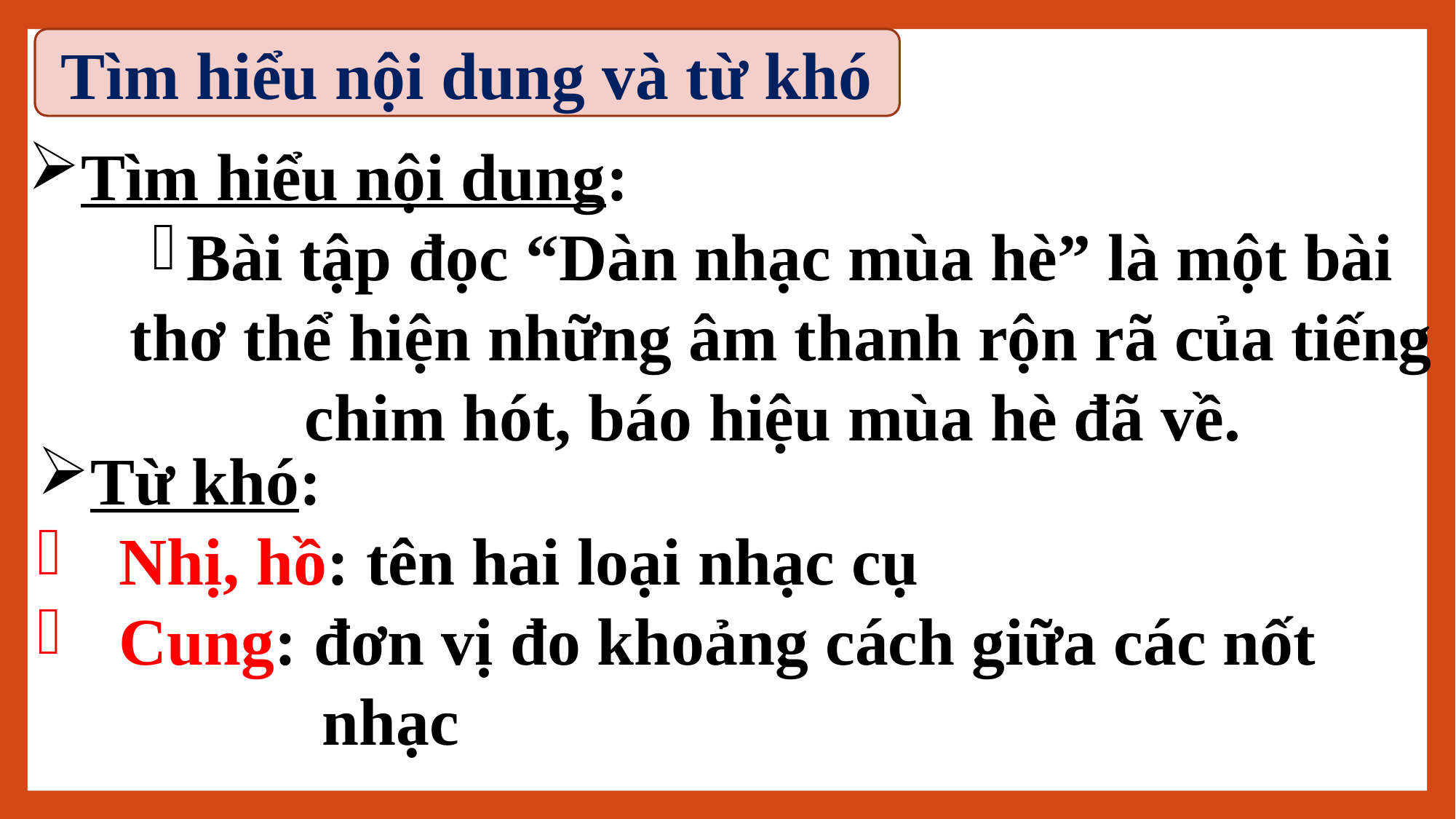

Tìm hiểu nội dung và từ khó

Tìm hiểu nội dung:
Bài tập đọc “Dàn nhạc mùa hè” là một bài
thơ thể hiện những âm thanh rộn rã của tiếng
chim hót, báo hiệu mùa hè đã về.
Từ khó:
Nhị, hồ: tên hai loại nhạc cụ
Cung: đơn vị đo khoảng cách giữa các nốt
                 nhạc